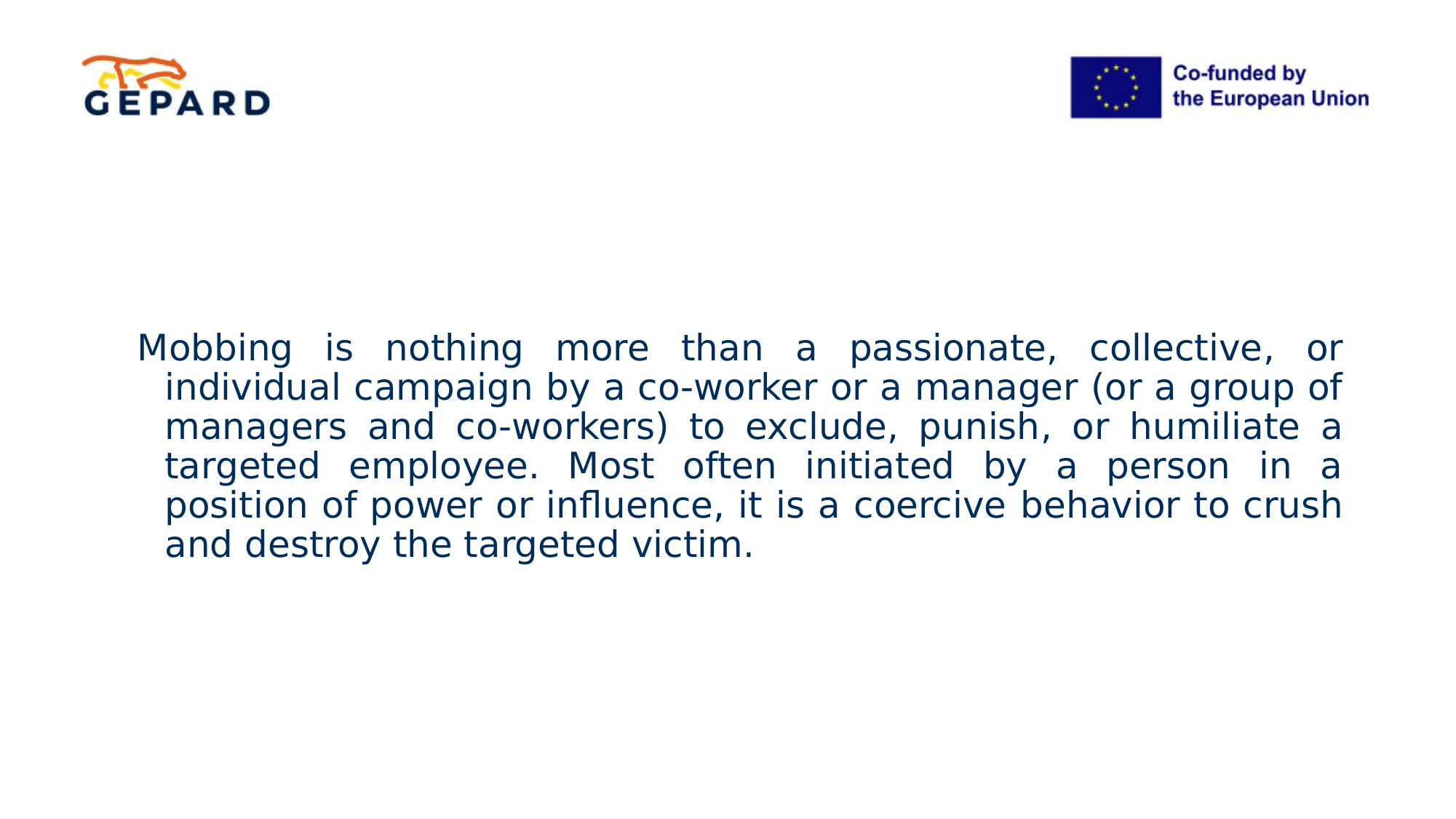

#
Mobbing is nothing more than a passionate, collective, or individual campaign by a co-worker or a manager (or a group of managers and co-workers) to exclude, punish, or humiliate a targeted employee. Most often initiated by a person in a position of power or influence, it is a coercive behavior to crush and destroy the targeted victim.